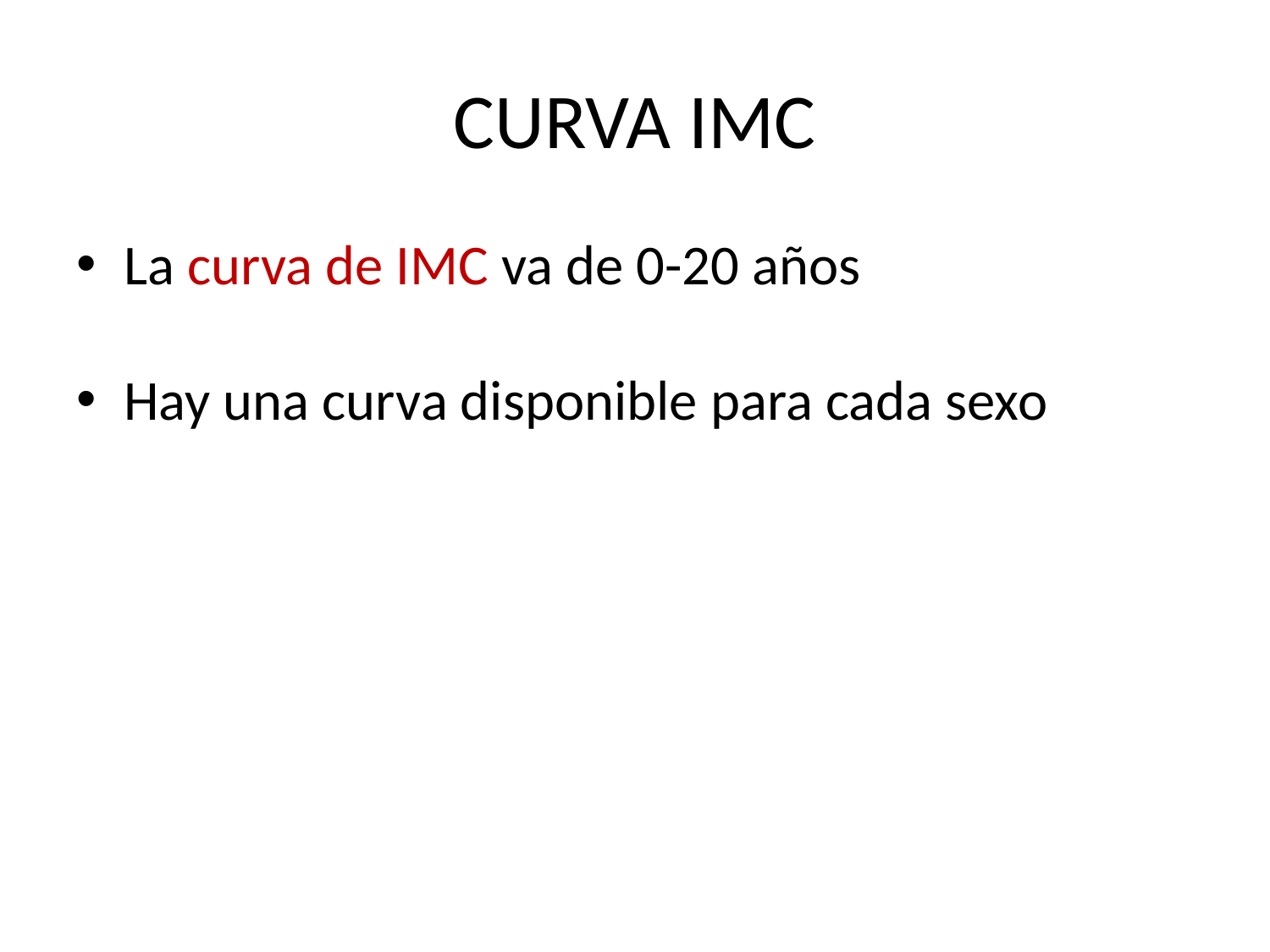

# CURVA IMC
La curva de IMC va de 0-20 años

Hay una curva disponible para cada sexo